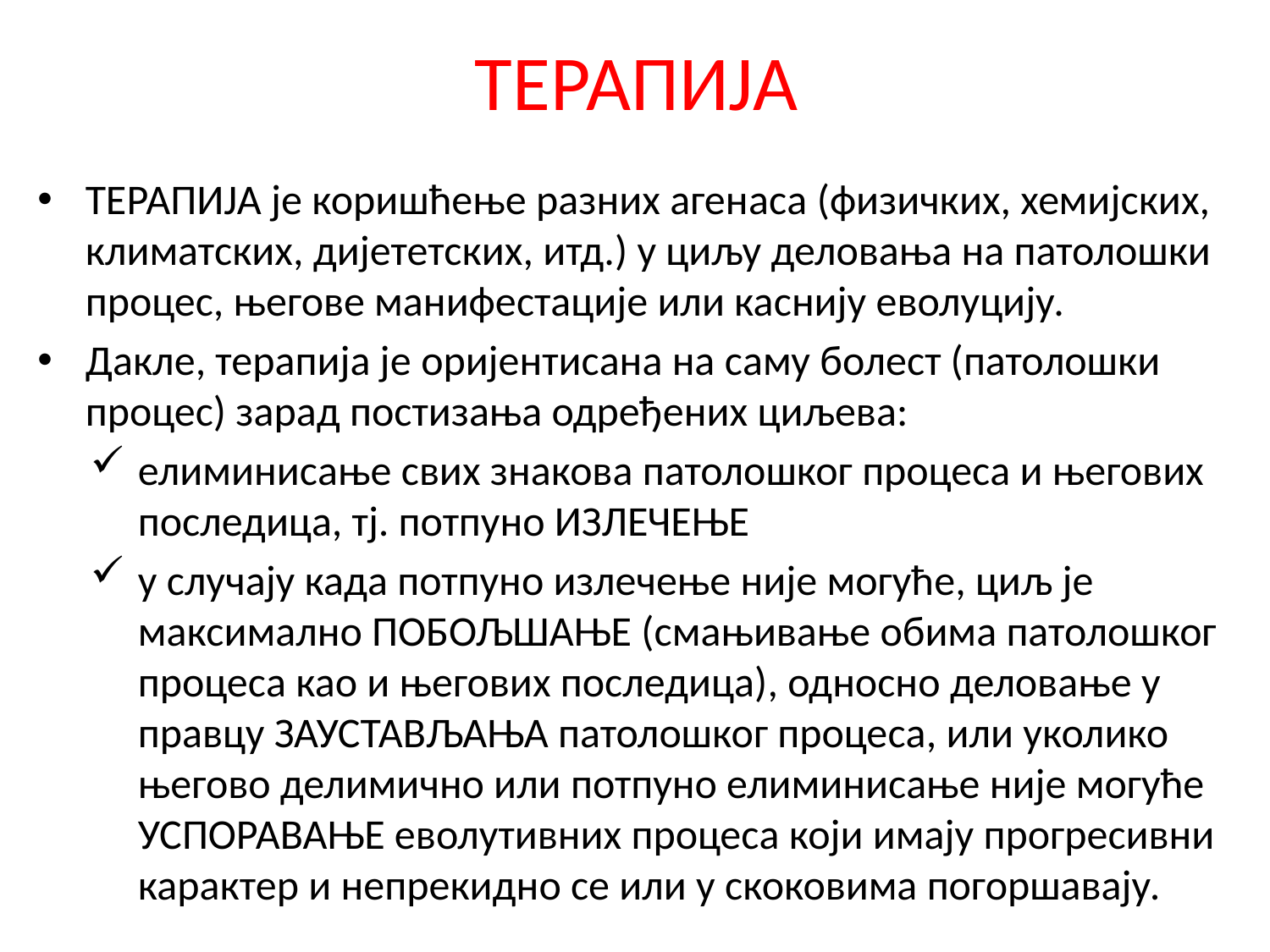

# ТЕРАПИЈА
ТЕРАПИЈА је коришћење разних агенаса (физичких, хемијских, климатских, дијететских, итд.) у циљу деловања на патолошки процес, његове манифестације или каснију еволуцију.
Дакле, терапија је оријентисана на саму болест (патолошки процес) зарад постизања одређених циљева:
елиминисање свих знакова патолошког процеса и његових последица, тј. потпуно ИЗЛЕЧЕЊЕ
у случају када потпуно излечење није могуће, циљ је максимално ПОБОЉШАЊЕ (смањивање обима патолошког процеса као и његових последица), односно деловање у правцу ЗАУСТАВЉАЊА патолошког процеса, или уколико његово делимично или потпуно елиминисање није могуће УСПОРАВАЊЕ еволутивних процеса који имају прогресивни карактер и непрекидно се или у скоковима погоршавају.